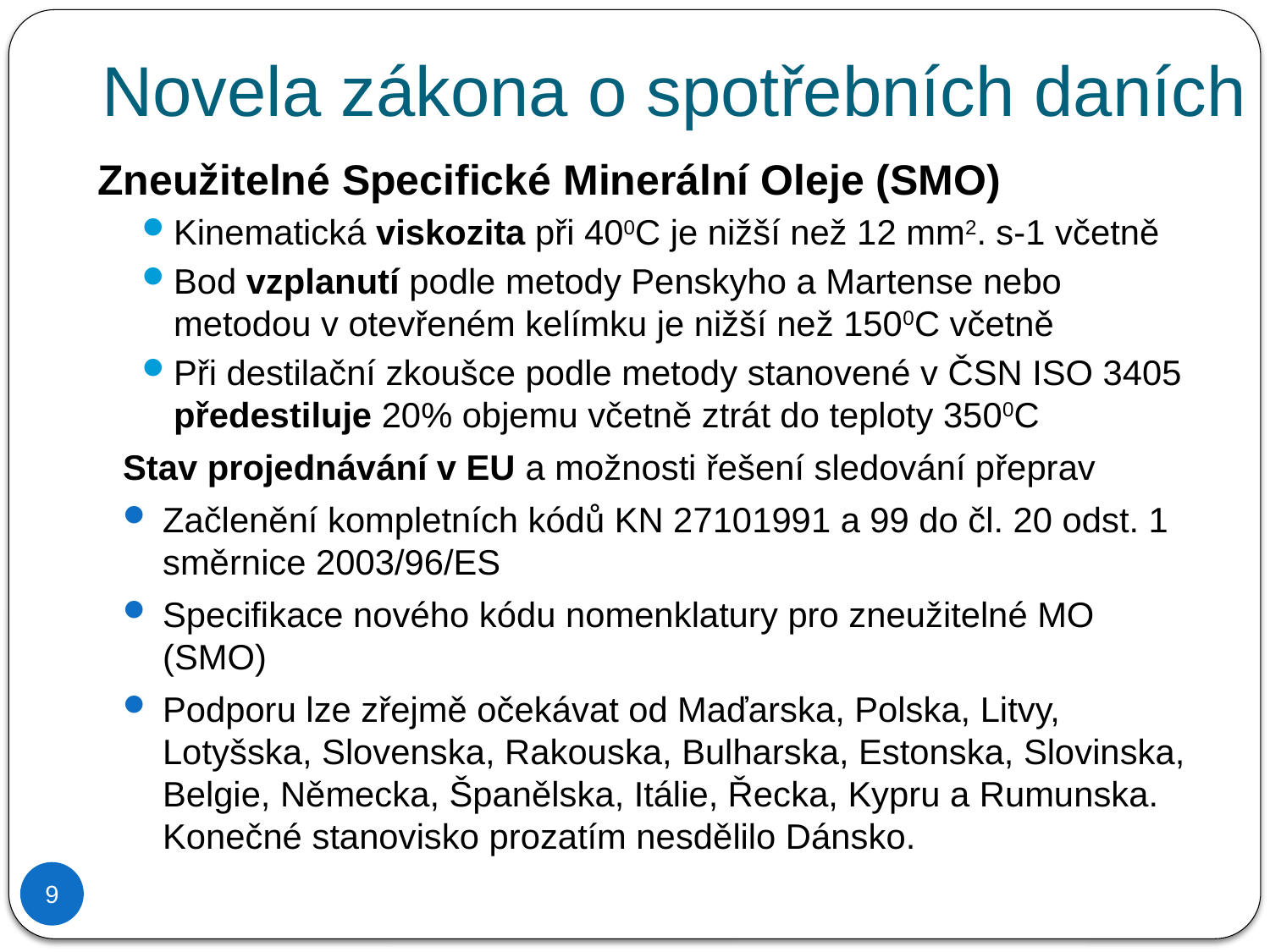

Novela zákona o spotřebních daních
Zneužitelné Specifické Minerální Oleje (SMO)
Kinematická viskozita při 400C je nižší než 12 mm2. s-1 včetně
Bod vzplanutí podle metody Penskyho a Martense nebo metodou v otevřeném kelímku je nižší než 1500C včetně
Při destilační zkoušce podle metody stanovené v ČSN ISO 3405 předestiluje 20% objemu včetně ztrát do teploty 3500C
Stav projednávání v EU a možnosti řešení sledování přeprav
Začlenění kompletních kódů KN 27101991 a 99 do čl. 20 odst. 1 směrnice 2003/96/ES
Specifikace nového kódu nomenklatury pro zneužitelné MO (SMO)
Podporu lze zřejmě očekávat od Maďarska, Polska, Litvy, Lotyšska, Slovenska, Rakouska, Bulharska, Estonska, Slovinska, Belgie, Německa, Španělska, Itálie, Řecka, Kypru a Rumunska. Konečné stanovisko prozatím nesdělilo Dánsko.
9